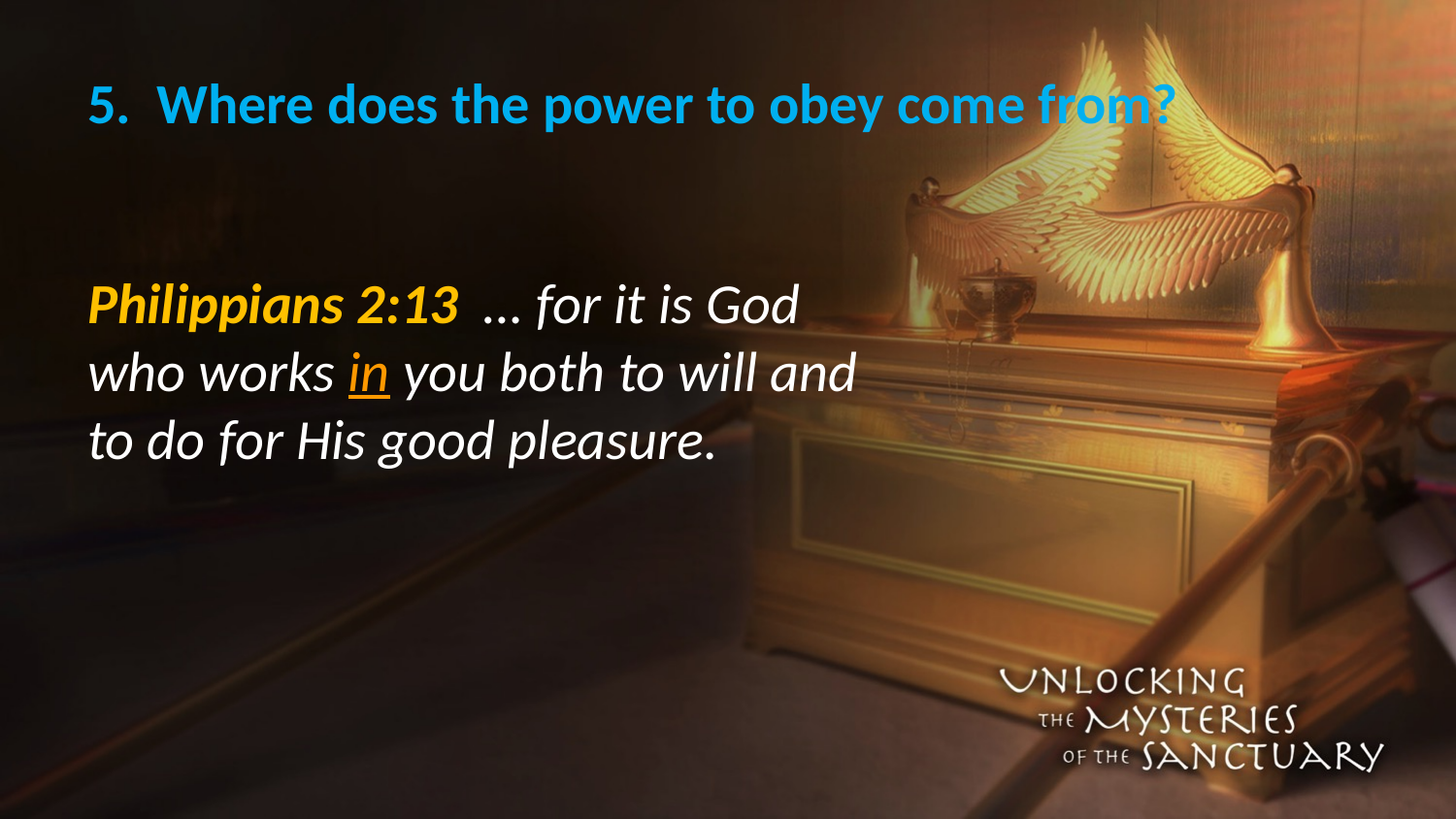

# 5.  Where does the power to obey come from?

Philippians 2:13  … for it is God who works in you both to will and to do for His good pleasure.